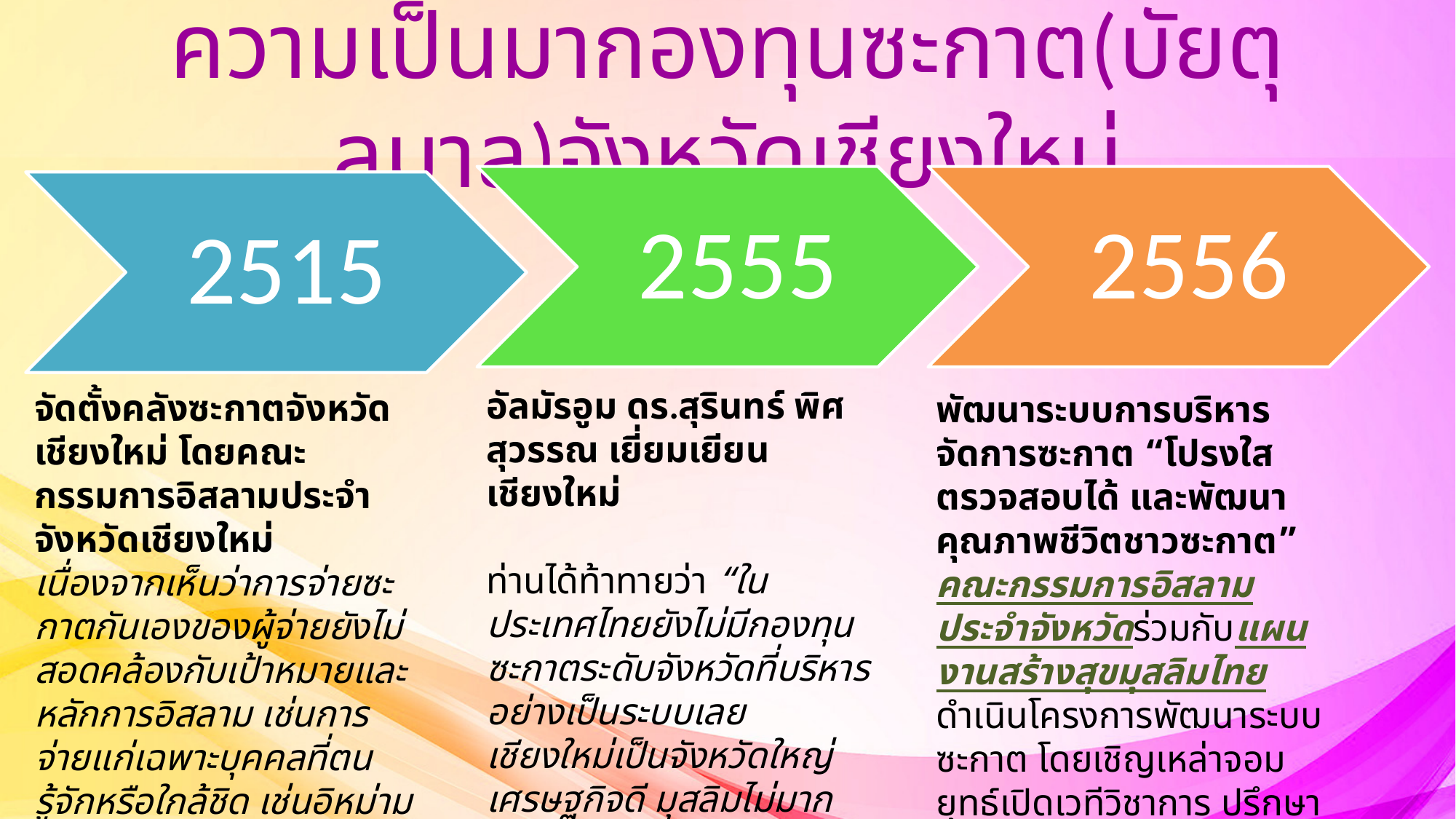

2515
2555
2556
# ความเป็นมากองทุนซะกาต(บัยตุลมาล)จังหวัดเชียงใหม่
อัลมัรอูม ดร.สุรินทร์ พิศสุวรรณ เยี่ยมเยียนเชียงใหม่

ท่านได้ท้าทายว่า “ในประเทศไทยยังไม่มีกองทุนซะกาตระดับจังหวัดที่บริหารอย่างเป็นระบบเลย เชียงใหม่เป็นจังหวัดใหญ่ เศรษฐกิจดี มุสลิมไม่มาก น่าจะมีศักยภาพในการพัฒนาระบบการบริหารจัดการเพื่อเป็นต้นแบบให้จังหวัดต่างๆในประเทศไทยได้”
จัดตั้งคลังซะกาตจังหวัดเชียงใหม่ โดยคณะกรรมการอิสลามประจำจังหวัดเชียงใหม่
เนื่องจากเห็นว่าการจ่ายซะกาตกันเองของผู้จ่ายยังไม่สอดคล้องกับเป้าหมายและหลักการอิสลาม เช่นการจ่ายแก่เฉพาะบุคคลที่ตนรู้จักหรือใกล้ชิด เช่นอิหม่าม ครู ทำให้คนที่ยากจนมากๆแต่ไม่เป็นที่รู้จักหรือไม่มีญาติเลย ได้รับซะกาตน้อยหรือไม่ได้รับเลย
พัฒนาระบบการบริหารจัดการซะกาต “โปรงใสตรวจสอบได้ และพัฒนาคุณภาพชีวิตชาวซะกาต”
คณะกรรมการอิสลามประจำจังหวัดร่วมกับแผนงานสร้างสุขมุสลิมไทย ดำเนินโครงการพัฒนาระบบซะกาต โดยเชิญเหล่าจอมยุทธ์เปิดเวทีวิชาการ ปรึกษาหารือหาแนวทางการพัฒนาระบบการบริหารจัดการกองทุนซะกาตร่วมสมัย